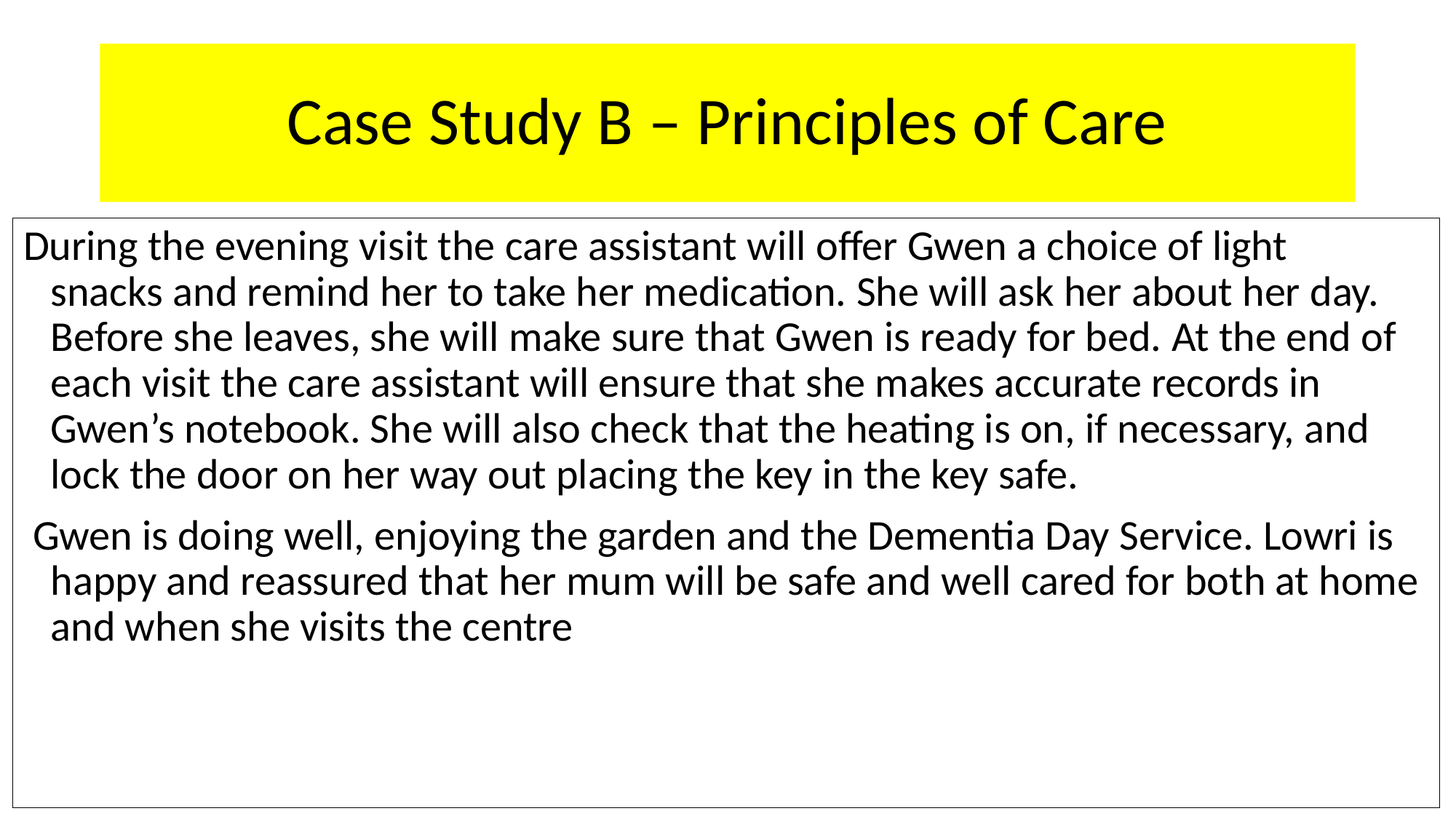

# Case Study B – Principles of Care
During the evening visit the care assistant will offer Gwen a choice of light snacks and remind her to take her medication. She will ask her about her day. Before she leaves, she will make sure that Gwen is ready for bed. At the end of each visit the care assistant will ensure that she makes accurate records in Gwen’s notebook. She will also check that the heating is on, if necessary, and lock the door on her way out placing the key in the key safe.
 Gwen is doing well, enjoying the garden and the Dementia Day Service. Lowri is happy and reassured that her mum will be safe and well cared for both at home and when she visits the centre